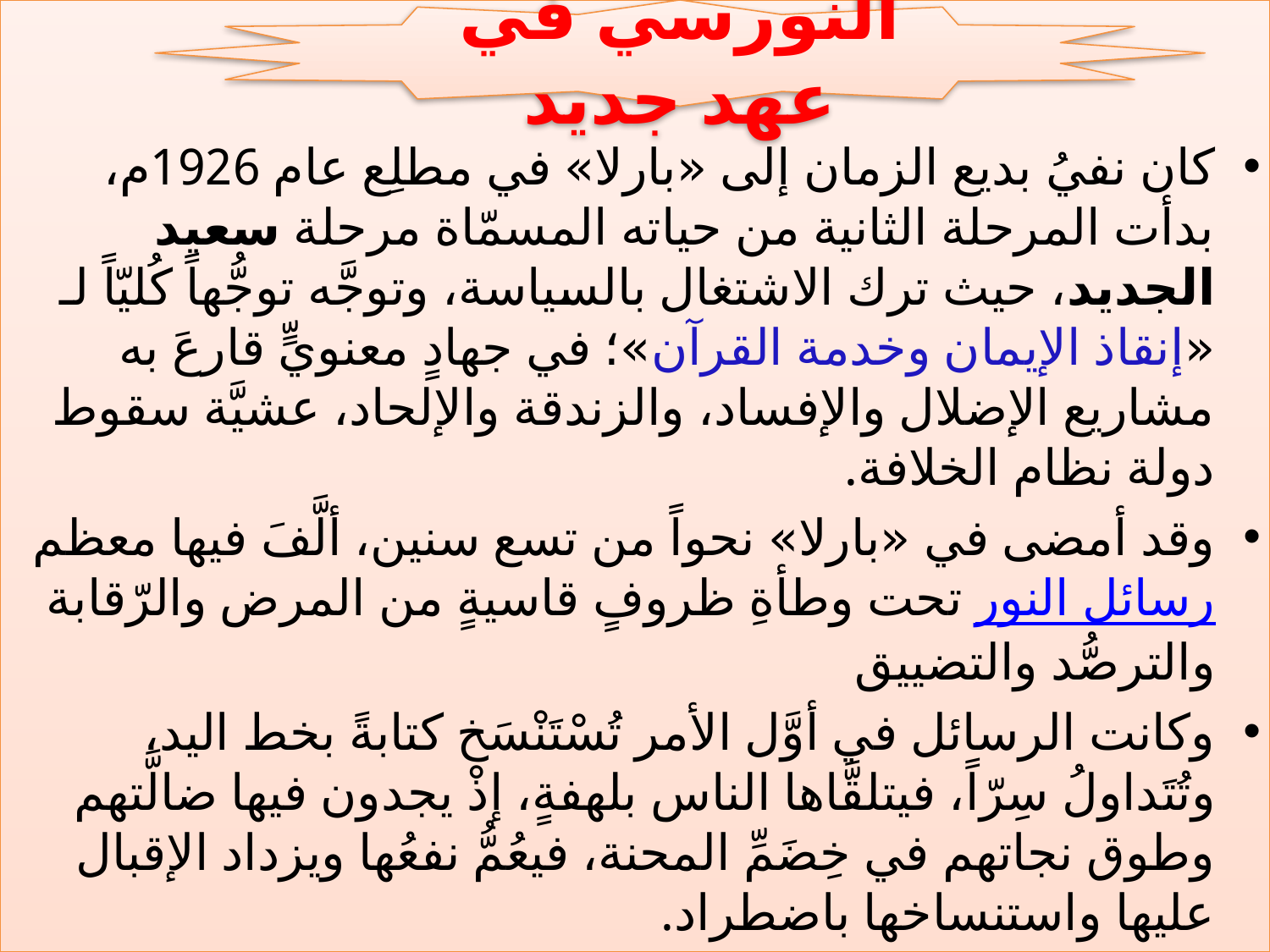

كان نفيُ بديع الزمان إلى «بارلا» في مطلِع عام 1926م، بدأت المرحلة الثانية من حياته المسمّاة مرحلة سعيد الجديد، حيث ترك الاشتغال بالسياسة، وتوجَّه توجُّهاً كُليّاً لـ «إنقاذ الإيمان وخدمة القرآن»؛ في جهادٍ معنويٍّ قارعَ به مشاريع الإضلال والإفساد، والزندقة والإلحاد، عشيَّة سقوط دولة نظام الخلافة.
وقد أمضى في «بارلا» نحواً من تسع سنين، ألَّفَ فيها معظم رسائل النور تحت وطأةِ ظروفٍ قاسيةٍ من المرض والرّقابة والترصُّد والتضييق
وكانت الرسائل في أوَّل الأمر تُسْتَنْسَخ كتابةً بخط اليد، وتُتَداولُ سِرّاً، فيتلقَّاها الناس بلهفةٍ، إذْ يجدون فيها ضالَّتهم وطوق نجاتهم في خِضَمِّ المحنة، فيعُمُّ نفعُها ويزداد الإقبال عليها واستنساخها باضطراد.

النورسي في عهد جديد